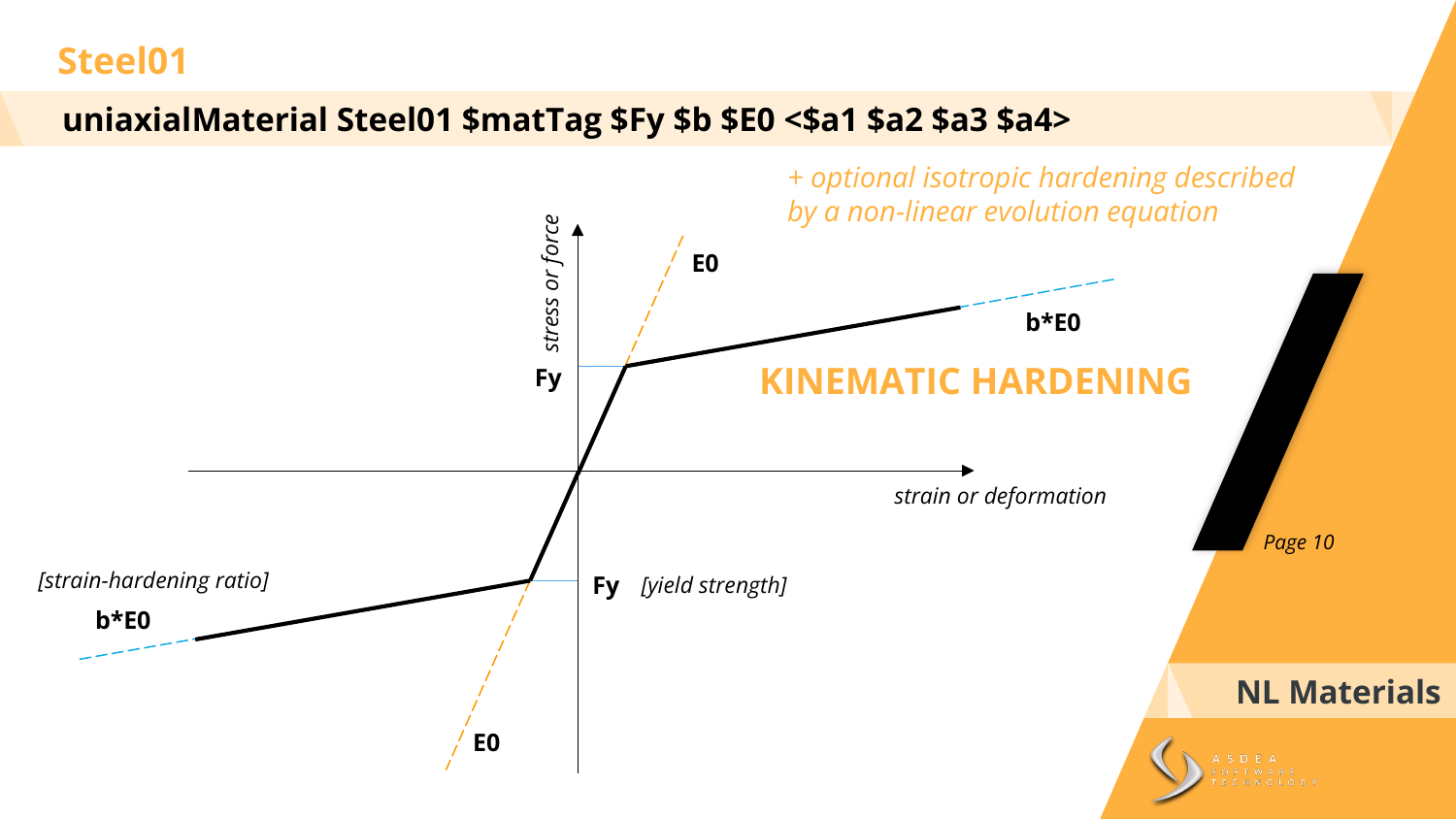

Steel01

uniaxialMaterial Steel01 $matTag $Fy $b $E0 <$a1 $a2 $a3 $a4>
+ optional isotropic hardening described by a non-linear evolution equation
stress or force
strain or deformation
E0
b*E0
KINEMATIC HARDENING
Fy
Page 10
[strain-hardening ratio]
Fy
[yield strength]
b*E0

NL Materials
E0